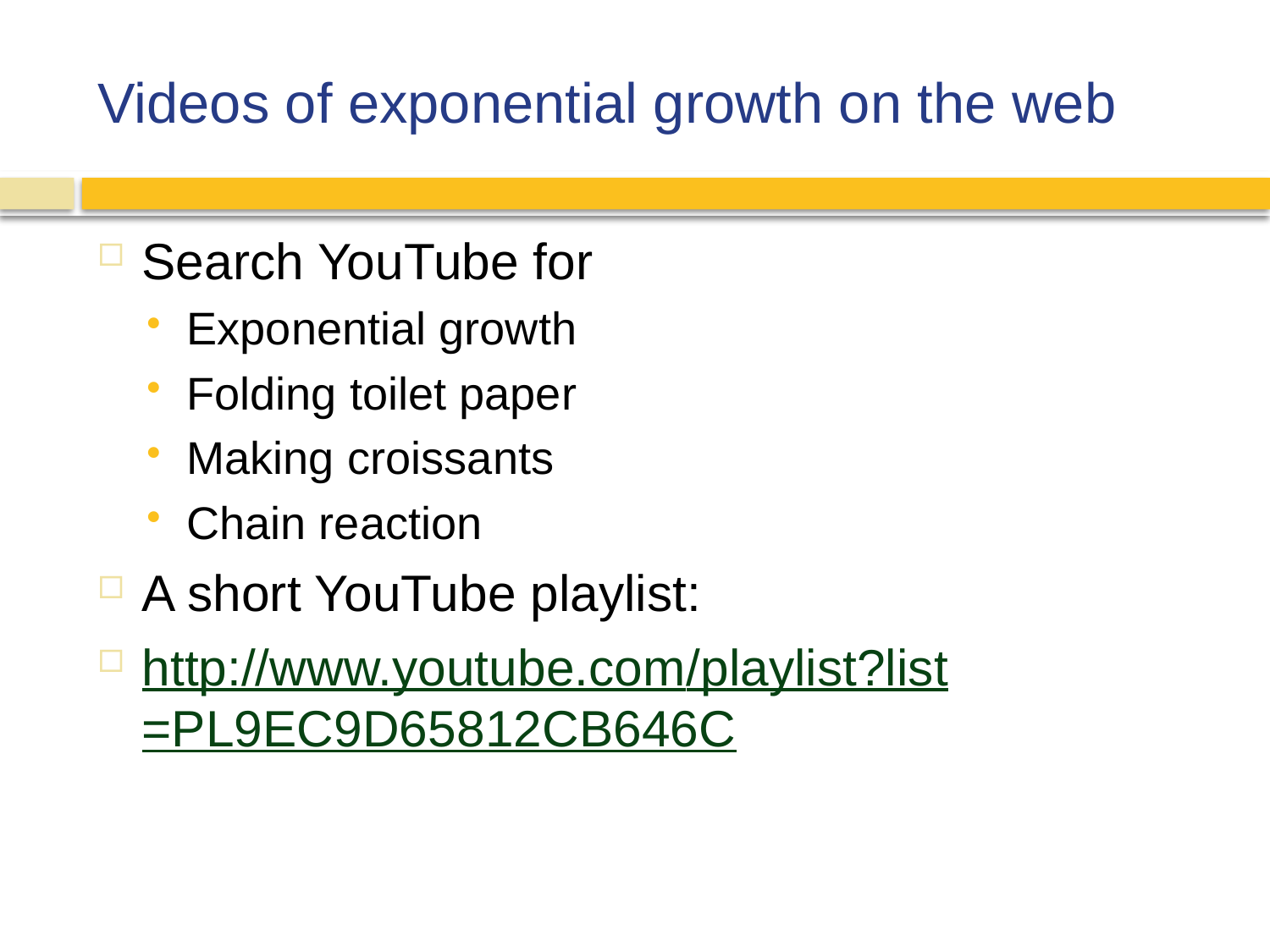

# Videos of exponential growth on the web
Search YouTube for
Exponential growth
Folding toilet paper
Making croissants
Chain reaction
A short YouTube playlist:
http://www.youtube.com/playlist?list=PL9EC9D65812CB646C